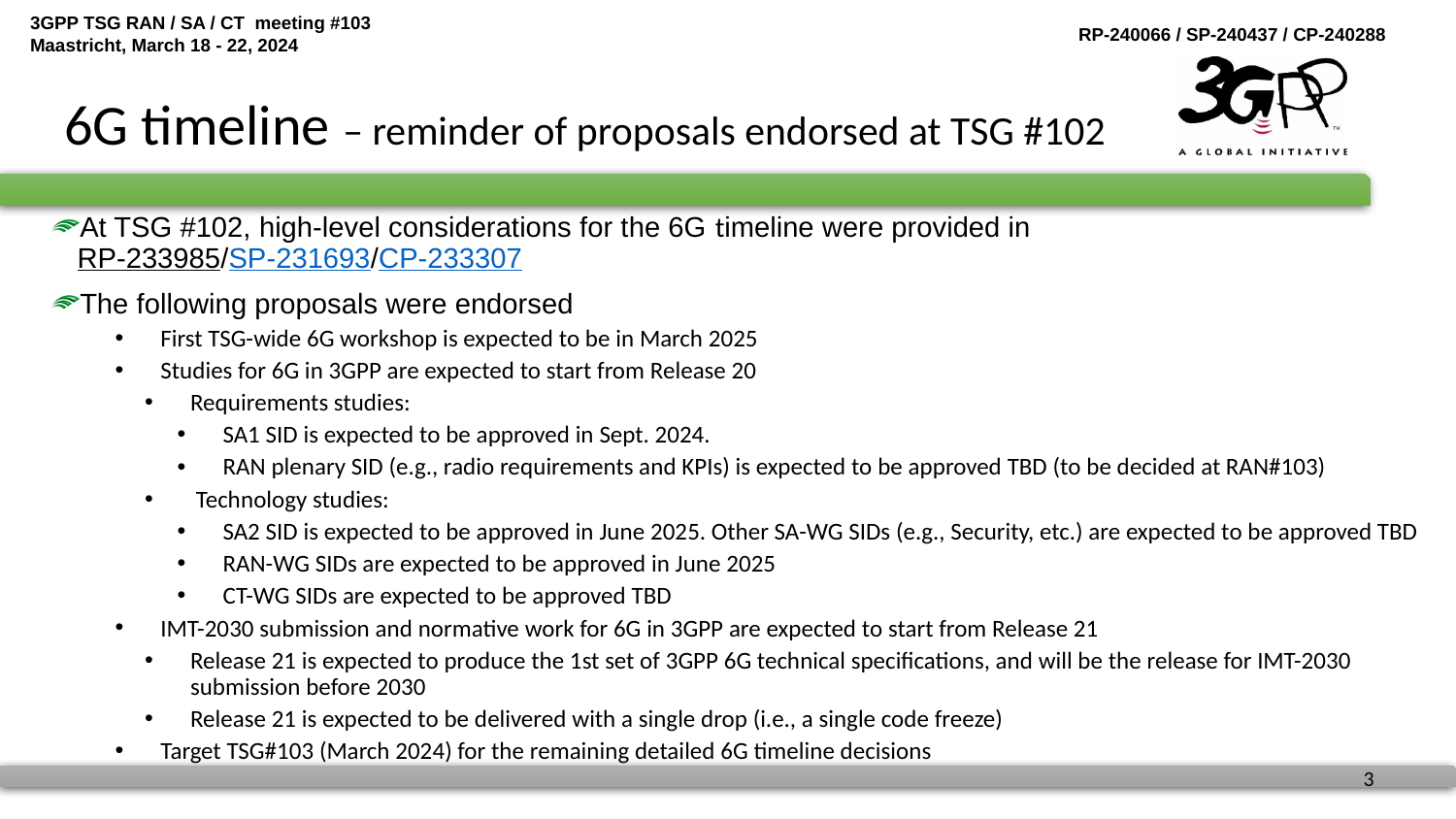

# 6G timeline – reminder of proposals endorsed at TSG #102
At TSG #102, high-level considerations for the 6G timeline were provided in
RP-233985/SP-231693/CP-233307
The following proposals were endorsed
First TSG-wide 6G workshop is expected to be in March 2025
Studies for 6G in 3GPP are expected to start from Release 20
Requirements studies:
SA1 SID is expected to be approved in Sept. 2024.
RAN plenary SID (e.g., radio requirements and KPIs) is expected to be approved TBD (to be decided at RAN#103)
 Technology studies:
SA2 SID is expected to be approved in June 2025. Other SA-WG SIDs (e.g., Security, etc.) are expected to be approved TBD
RAN-WG SIDs are expected to be approved in June 2025
CT-WG SIDs are expected to be approved TBD
IMT-2030 submission and normative work for 6G in 3GPP are expected to start from Release 21
Release 21 is expected to produce the 1st set of 3GPP 6G technical specifications, and will be the release for IMT-2030 submission before 2030
Release 21 is expected to be delivered with a single drop (i.e., a single code freeze)
Target TSG#103 (March 2024) for the remaining detailed 6G timeline decisions